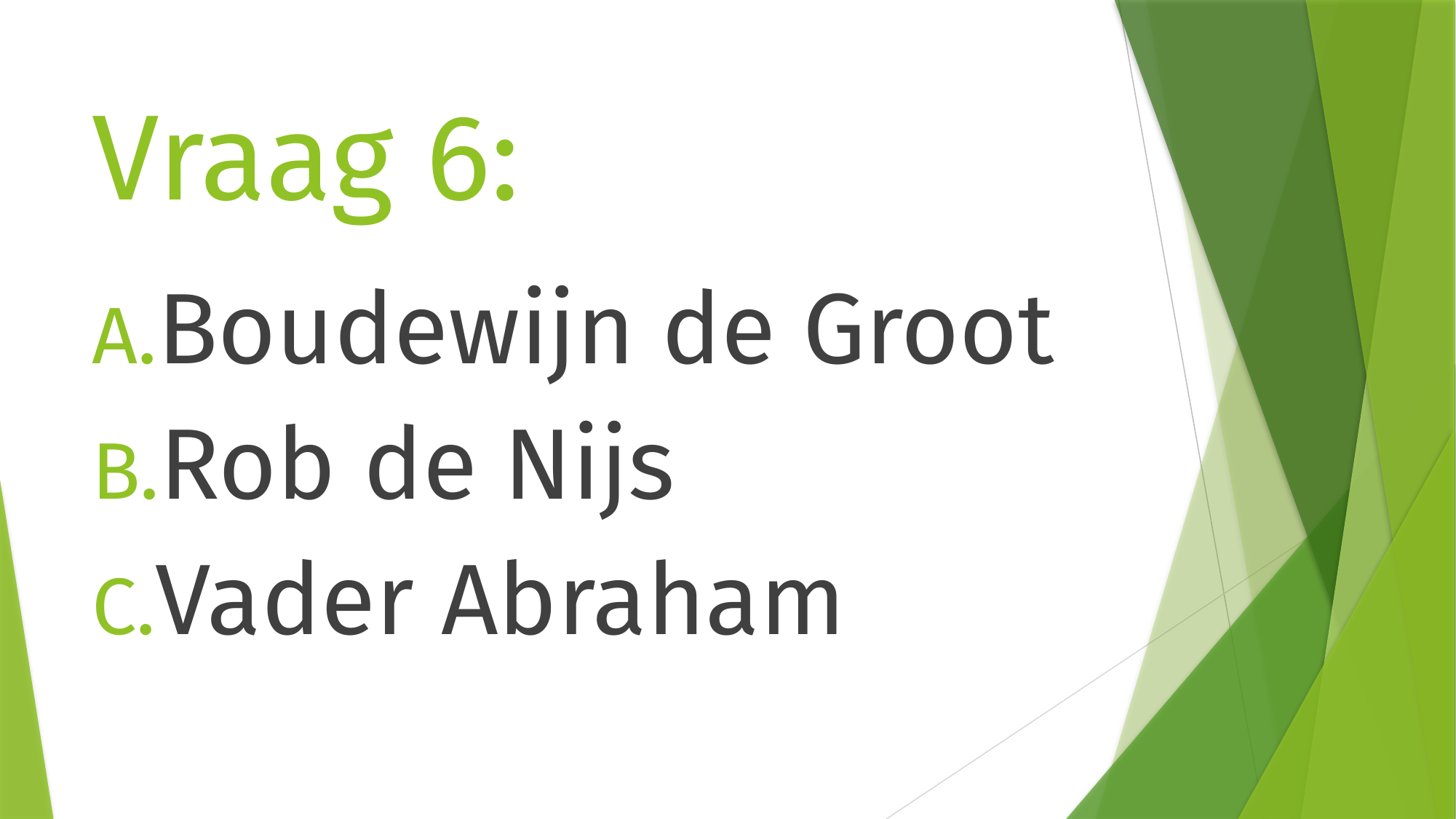

# Vraag 6:
Boudewijn de Groot
Rob de Nijs
Vader Abraham